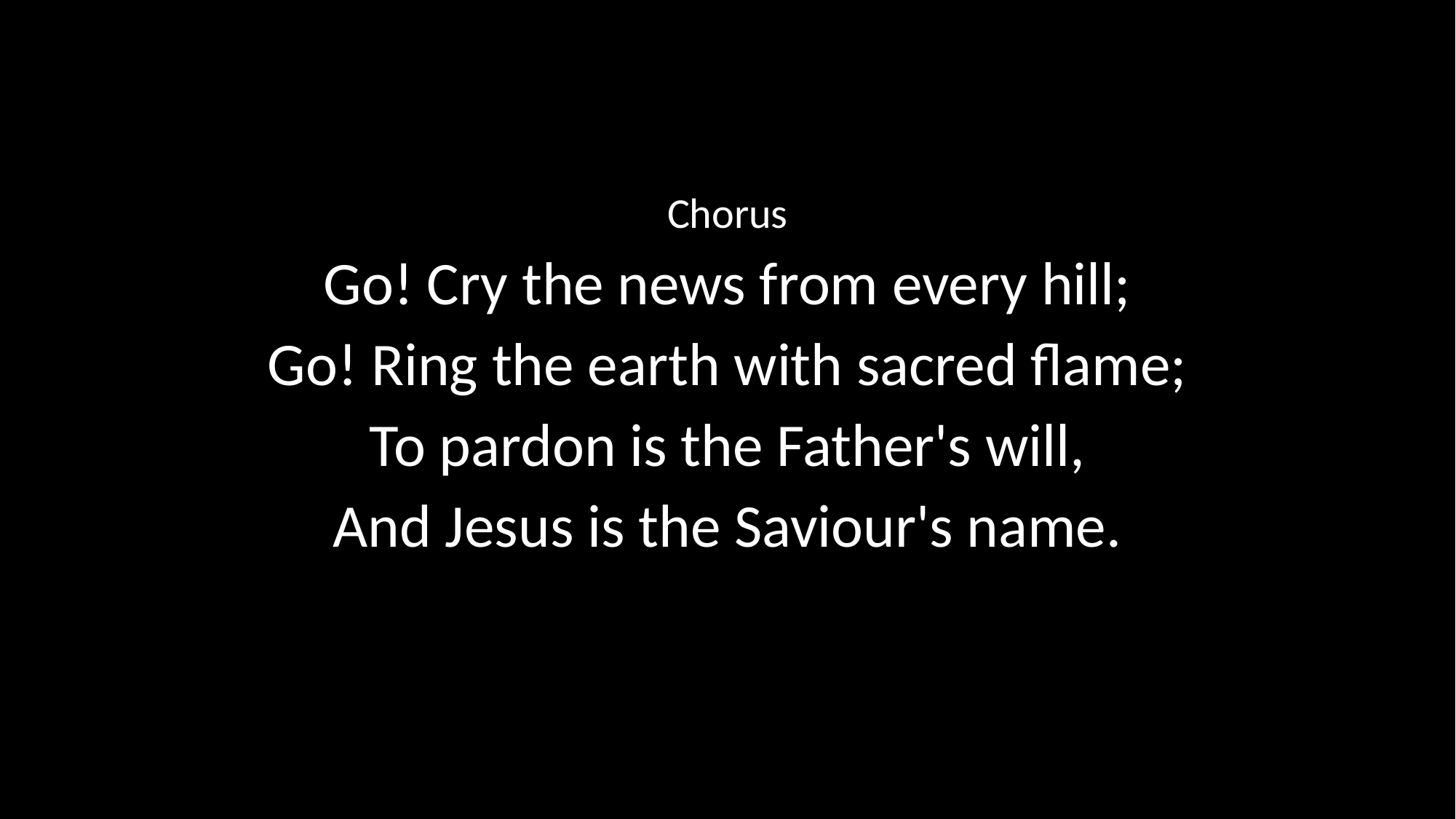

Chorus
Go! Cry the news from every hill;
Go! Ring the earth with sacred flame;
To pardon is the Father's will,
And Jesus is the Saviour's name.